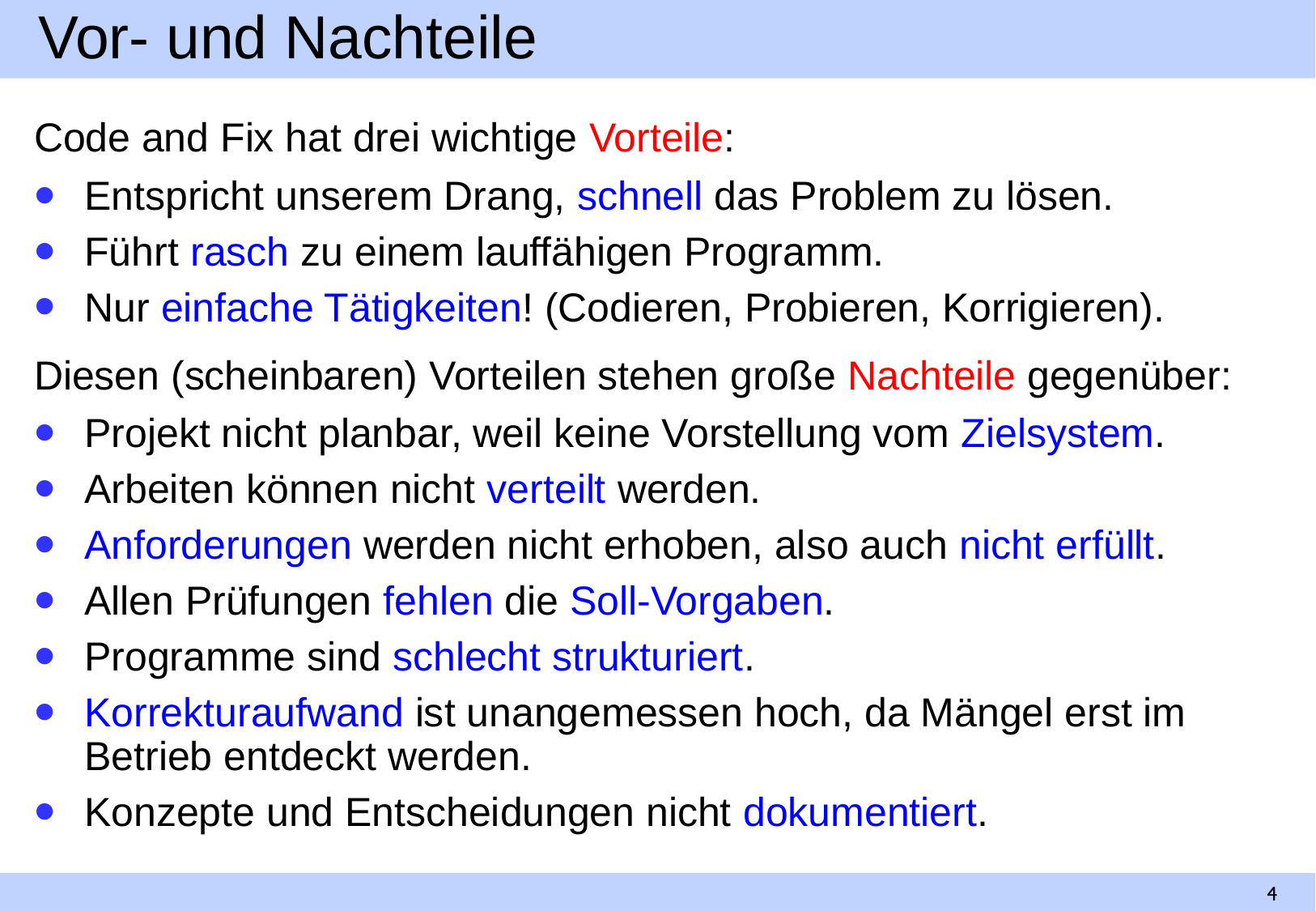

# Vor- und Nachteile
Code and Fix hat drei wichtige Vorteile:
Entspricht unserem Drang, schnell das Problem zu lösen.
Führt rasch zu einem lauffähigen Programm.
Nur einfache Tätigkeiten! (Codieren, Probieren, Korrigieren).
Diesen (scheinbaren) Vorteilen stehen große Nachteile gegenüber:
Projekt nicht planbar, weil keine Vorstellung vom Zielsystem.
Arbeiten können nicht verteilt werden.
Anforderungen werden nicht erhoben, also auch nicht erfüllt.
Allen Prüfungen fehlen die Soll-Vorgaben.
Programme sind schlecht strukturiert.
Korrekturaufwand ist unangemessen hoch, da Mängel erst im Betrieb entdeckt werden.
Konzepte und Entscheidungen nicht dokumentiert.
4